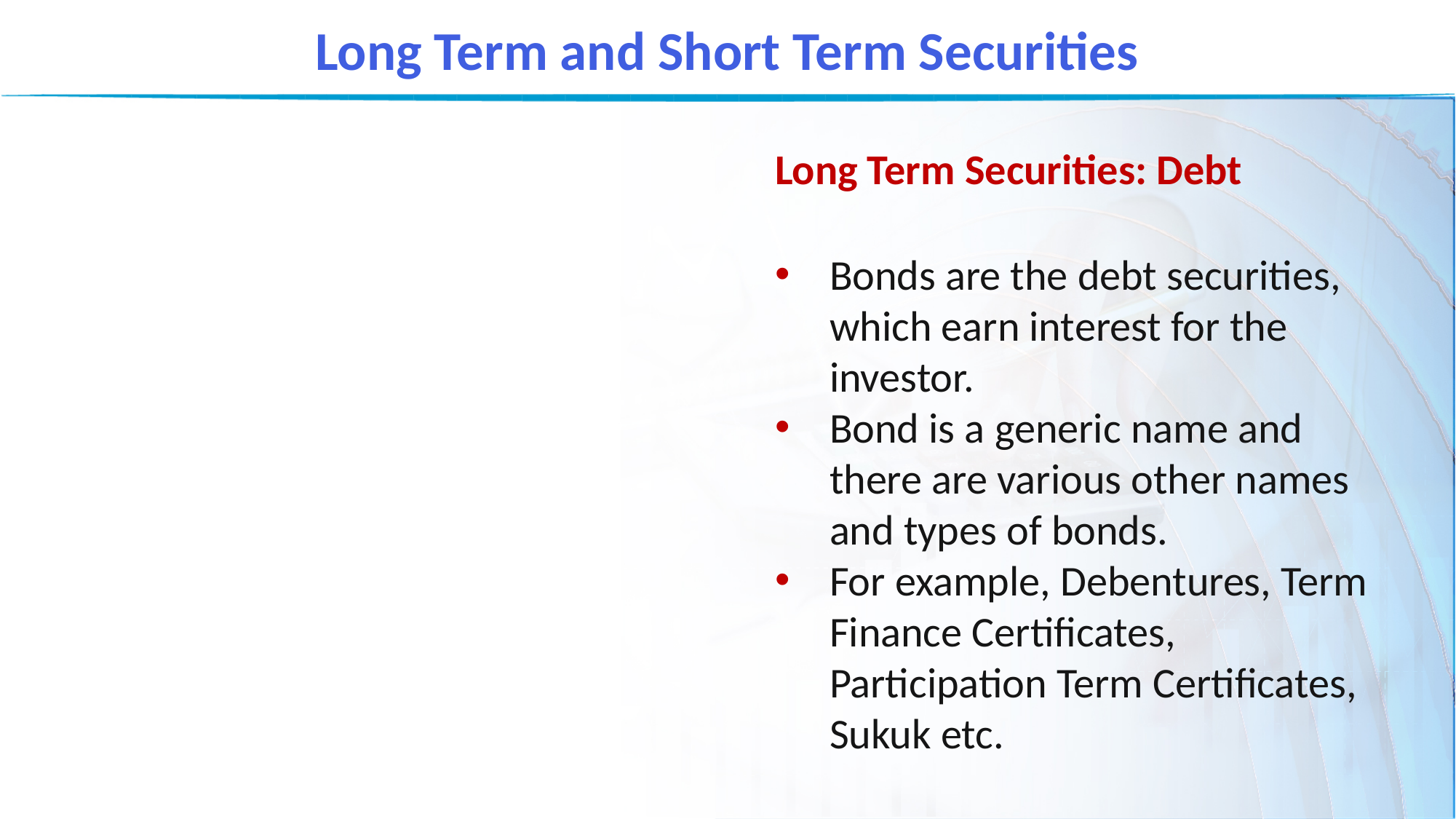

Long Term and Short Term Securities
Long Term Securities: Debt

Bonds are the debt securities, which earn interest for the investor.
Bond is a generic name and there are various other names and types of bonds.
For example, Debentures, Term Finance Certificates, Participation Term Certificates, Sukuk etc.